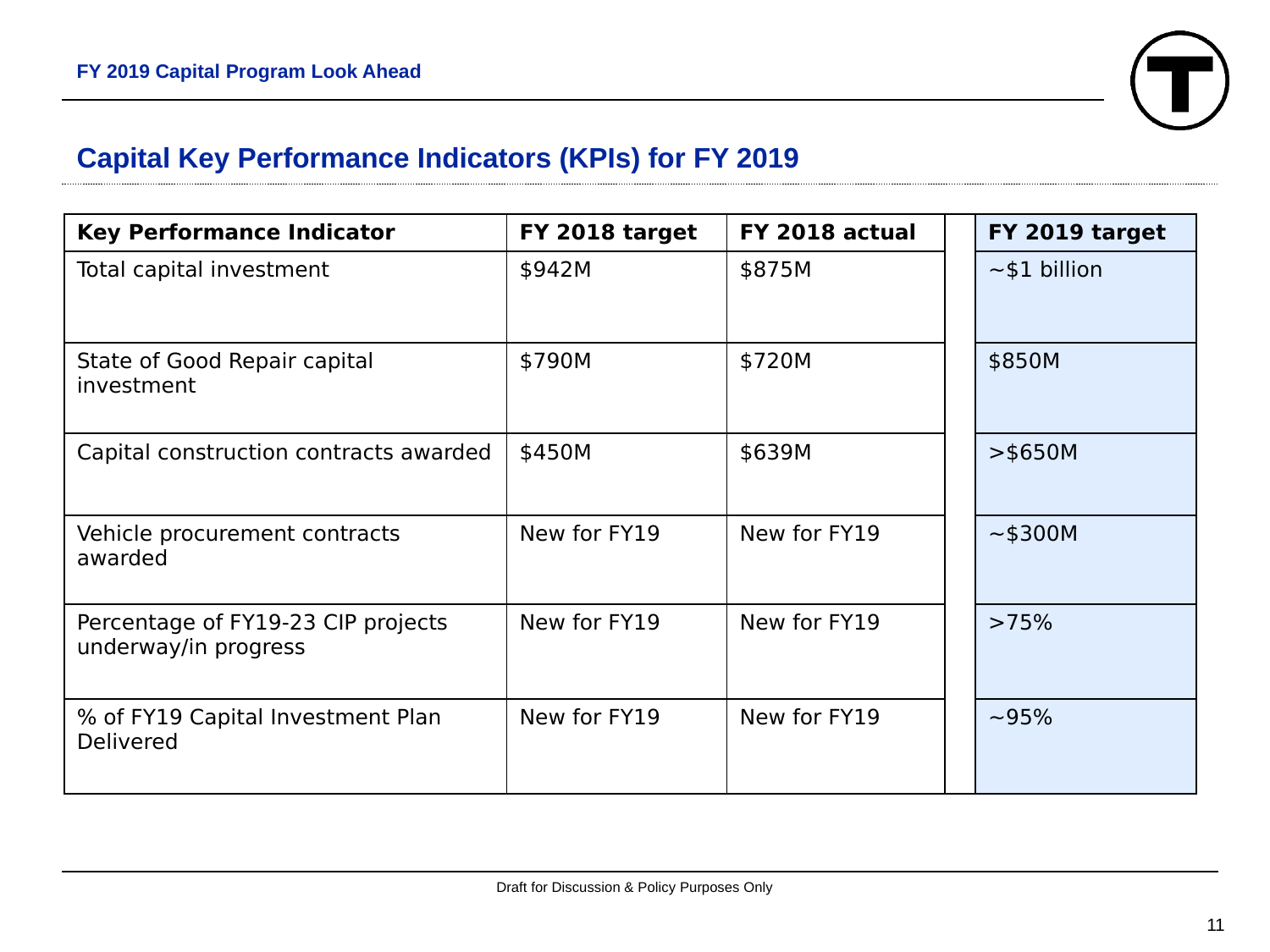

FY 2019 Capital Program Look Ahead
# Capital Key Performance Indicators (KPIs) for FY 2019
| Key Performance Indicator | FY 2018 target | FY 2018 actual |  | FY 2019 target |
| --- | --- | --- | --- | --- |
| Total capital investment | $942M | $875M |  | ~$1 billion |
| State of Good Repair capital investment | $790M | $720M |  | $850M |
| Capital construction contracts awarded | $450M | $639M |  | >$650M |
| Vehicle procurement contracts awarded | New for FY19 | New for FY19 |  | ~$300M |
| Percentage of FY19-23 CIP projects underway/in progress | New for FY19 | New for FY19 |  | >75% |
| % of FY19 Capital Investment Plan Delivered | New for FY19 | New for FY19 |  | ~95% |